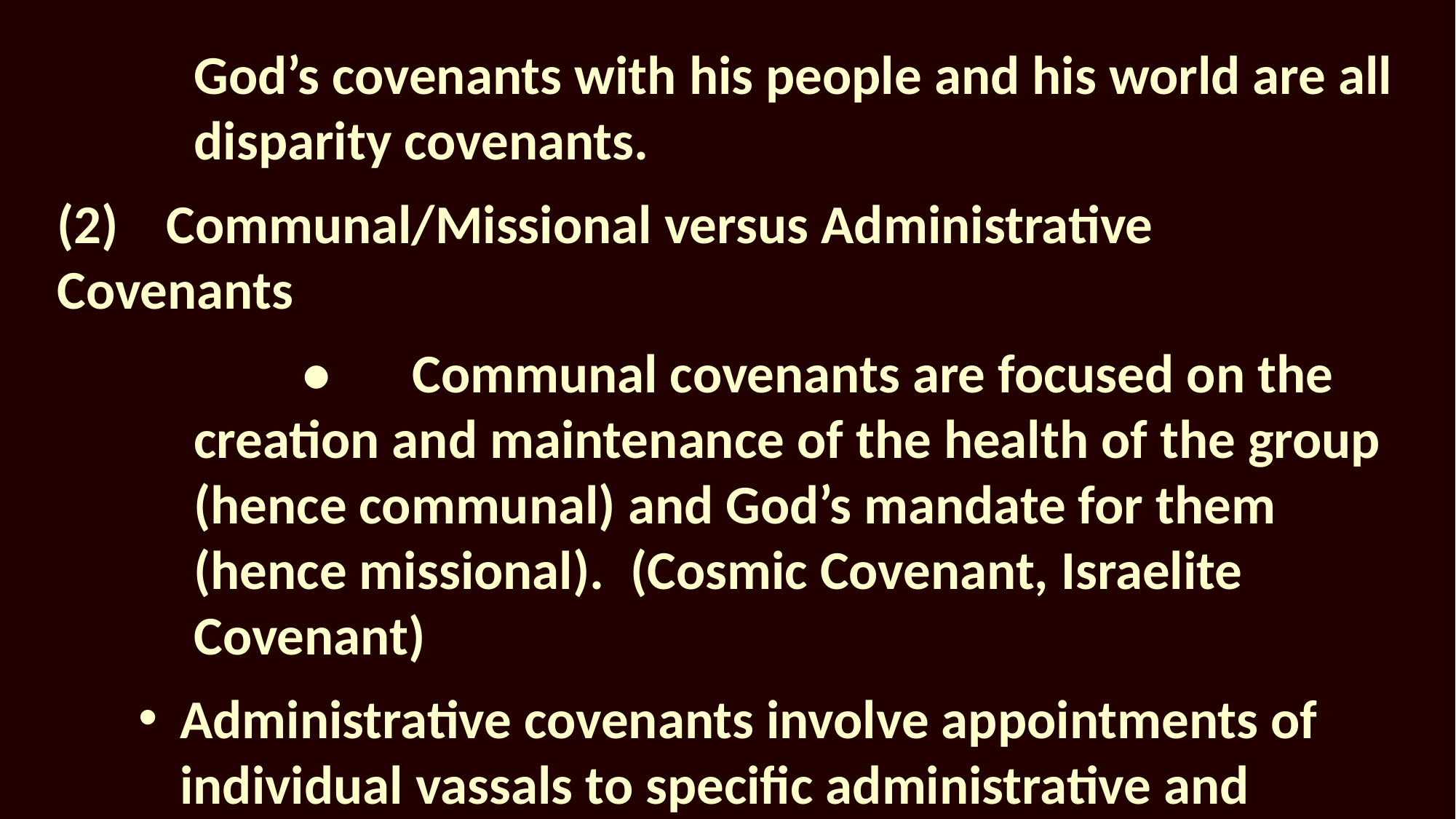

God’s covenants with his people and his world are all disparity covenants.
(2)	Communal/Missional versus Administrative Covenants
		•	Communal covenants are focused on the creation and maintenance of the health of the group (hence communal) and God’s mandate for them (hence missional). 	(Cosmic Covenant, Israelite Covenant)
Administrative covenants involve appointments of individual vassals to specific administrative and governmental functions (Adamic, Davidic)